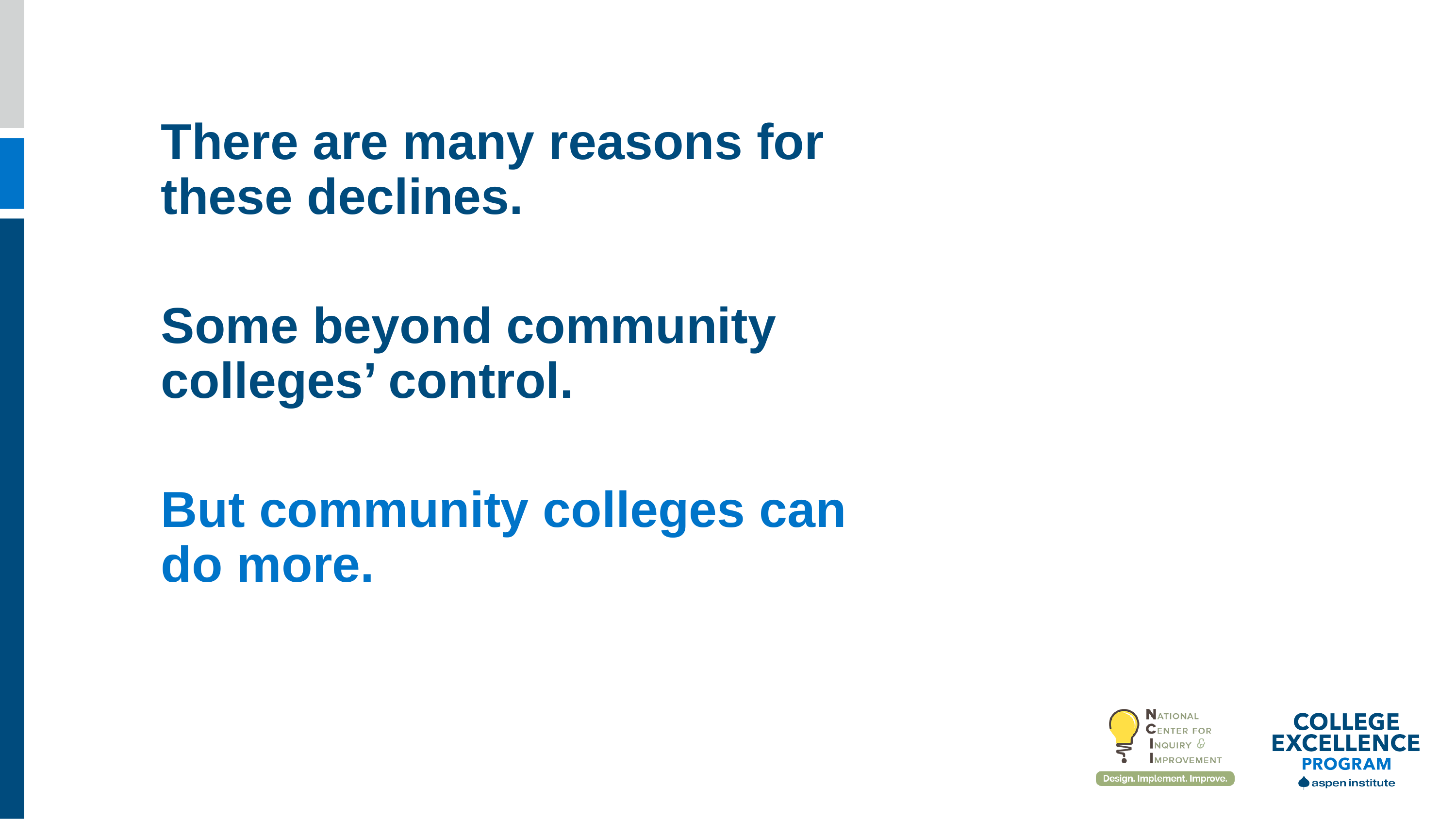

There are many reasons for these declines.

Some beyond community colleges’ control.

But community colleges can do more.